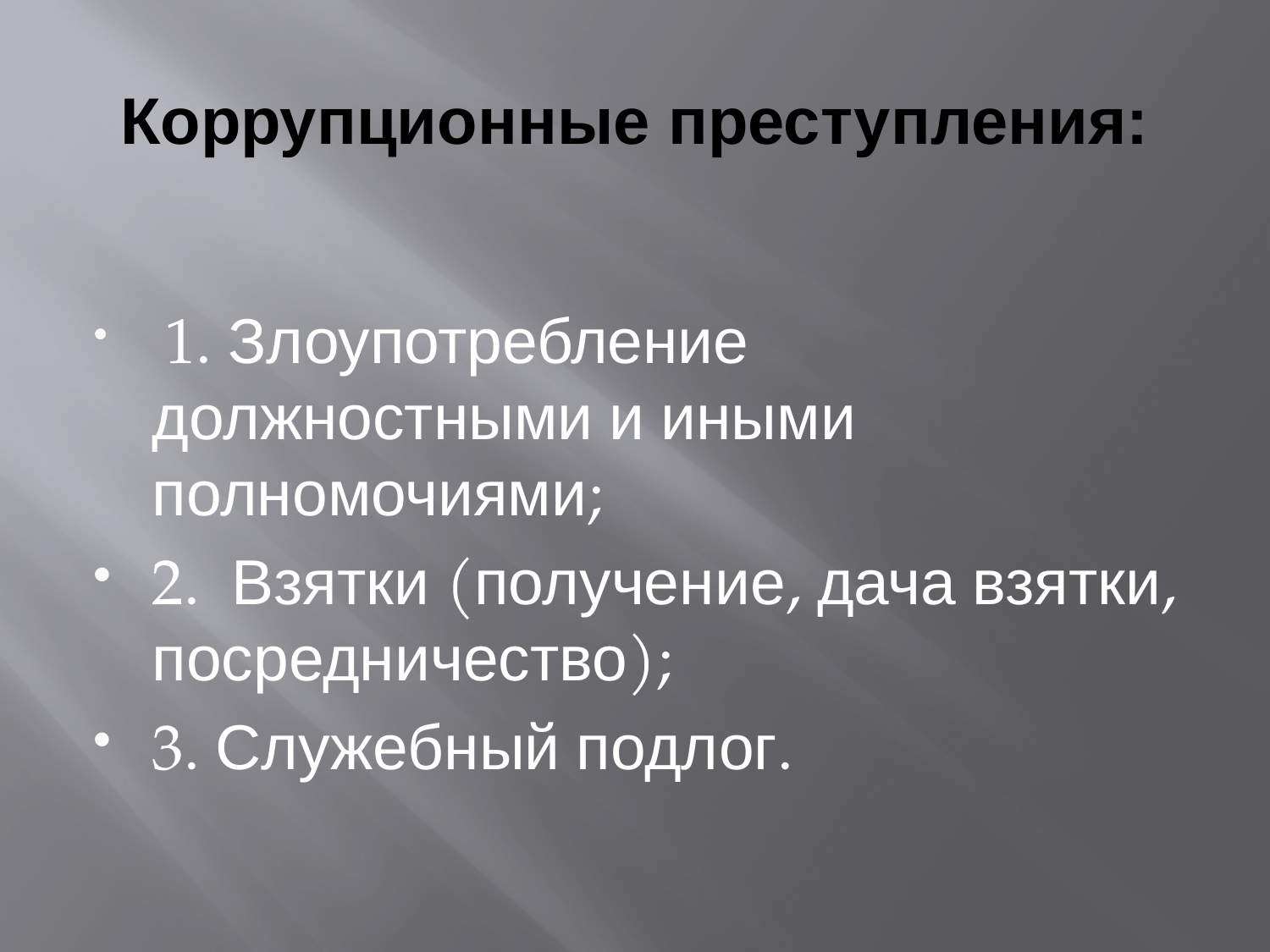

# Коррупционные преступления:

 1. Злоупотребление должностными и иными полномочиями;
2.  Взятки (получение, дача взятки, посредничество);
3. Служебный подлог.